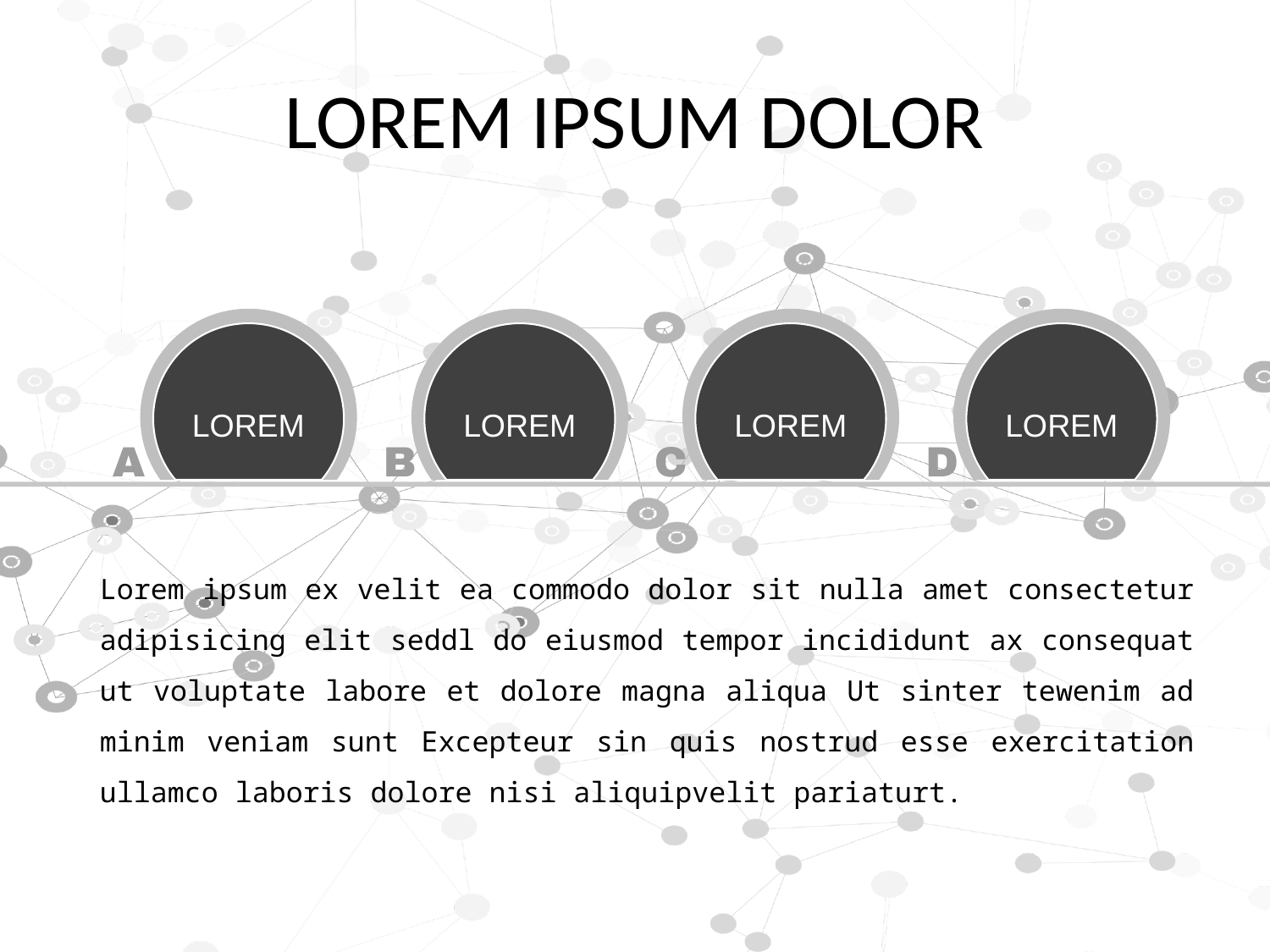

# LOREM IPSUM DOLOR

LOREM
LOREM
LOREM
LOREM
A
B
C
D

Lorem ipsum ex velit ea commodo dolor sit nulla amet consectetur adipisicing elit seddl do eiusmod tempor incididunt ax consequat ut voluptate labore et dolore magna aliqua Ut sinter tewenim ad minim veniam sunt Excepteur sin quis nostrud esse exercitation ullamco laboris dolore nisi aliquipvelit pariaturt.